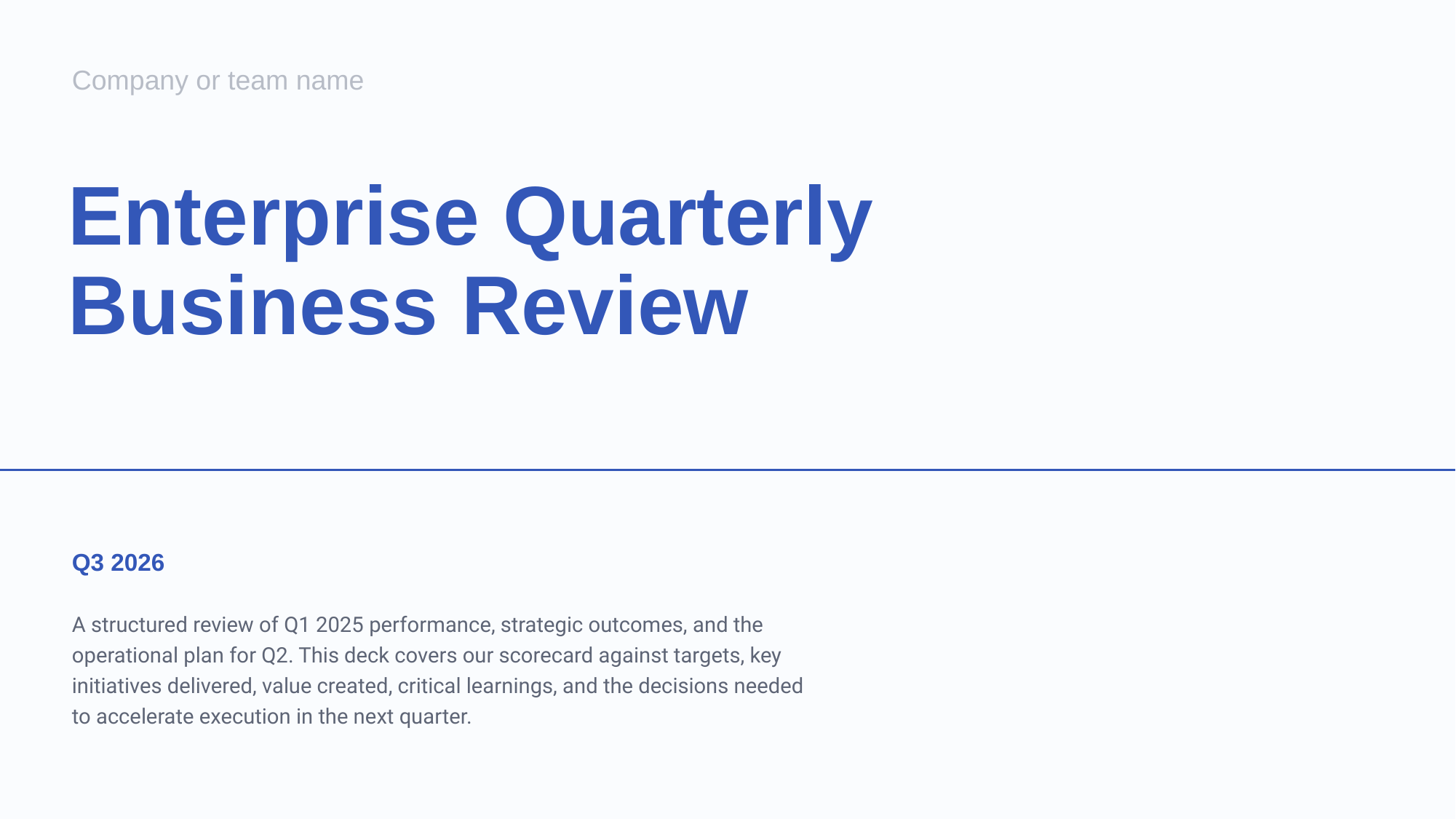

Company or team name
# Enterprise Quarterly Business Review
Q3 2026
A structured review of Q1 2025 performance, strategic outcomes, and the operational plan for Q2. This deck covers our scorecard against targets, key initiatives delivered, value created, critical learnings, and the decisions needed to accelerate execution in the next quarter.